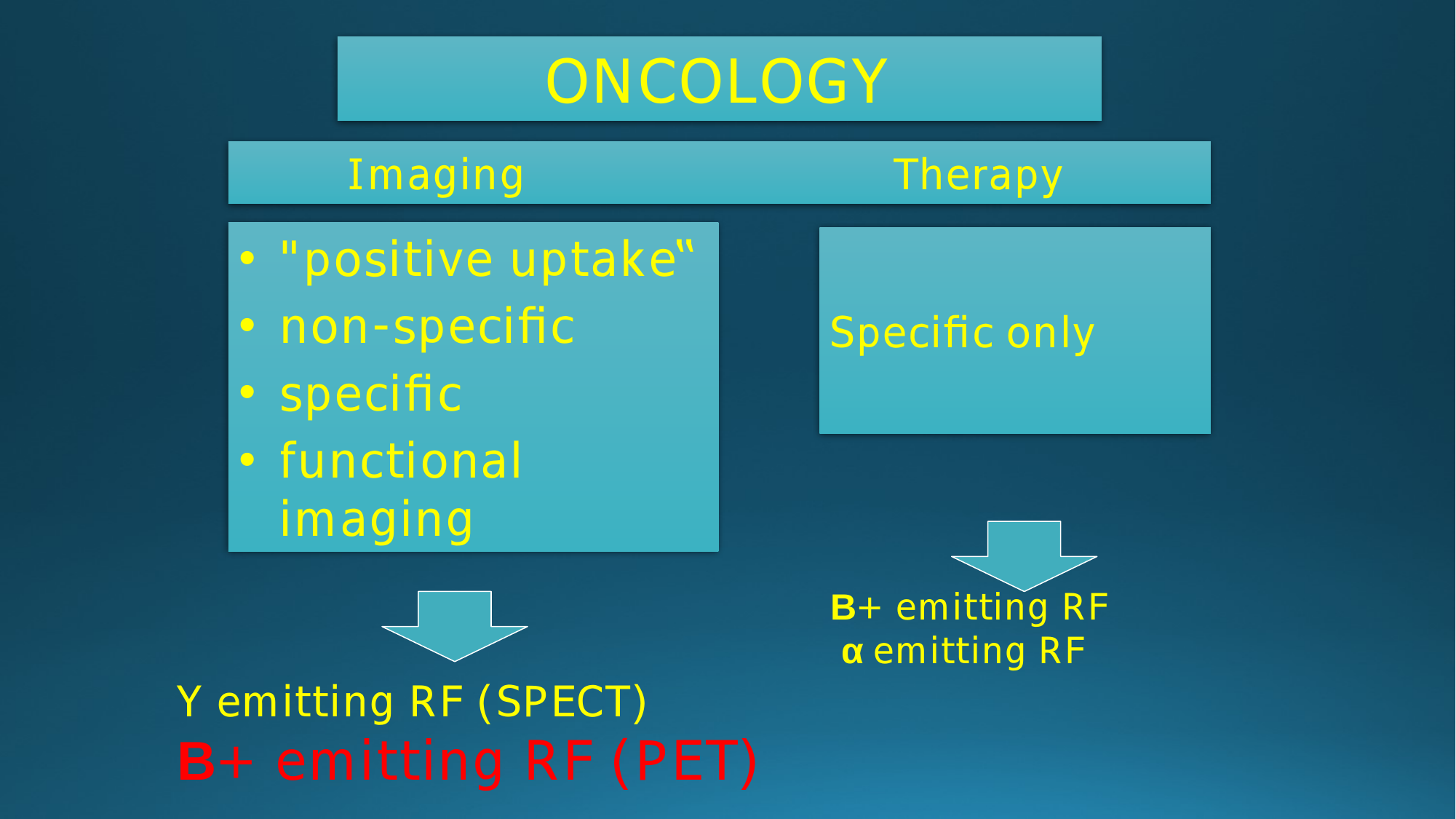

ONCOLOGY
	Imaging				Therapy
"positive uptake“
non-specific
specific
functional imaging

Specific only

Β+ emitting RF
 α emitting RF

Y emitting RF (SPECT)
Β+ emitting RF (PET)